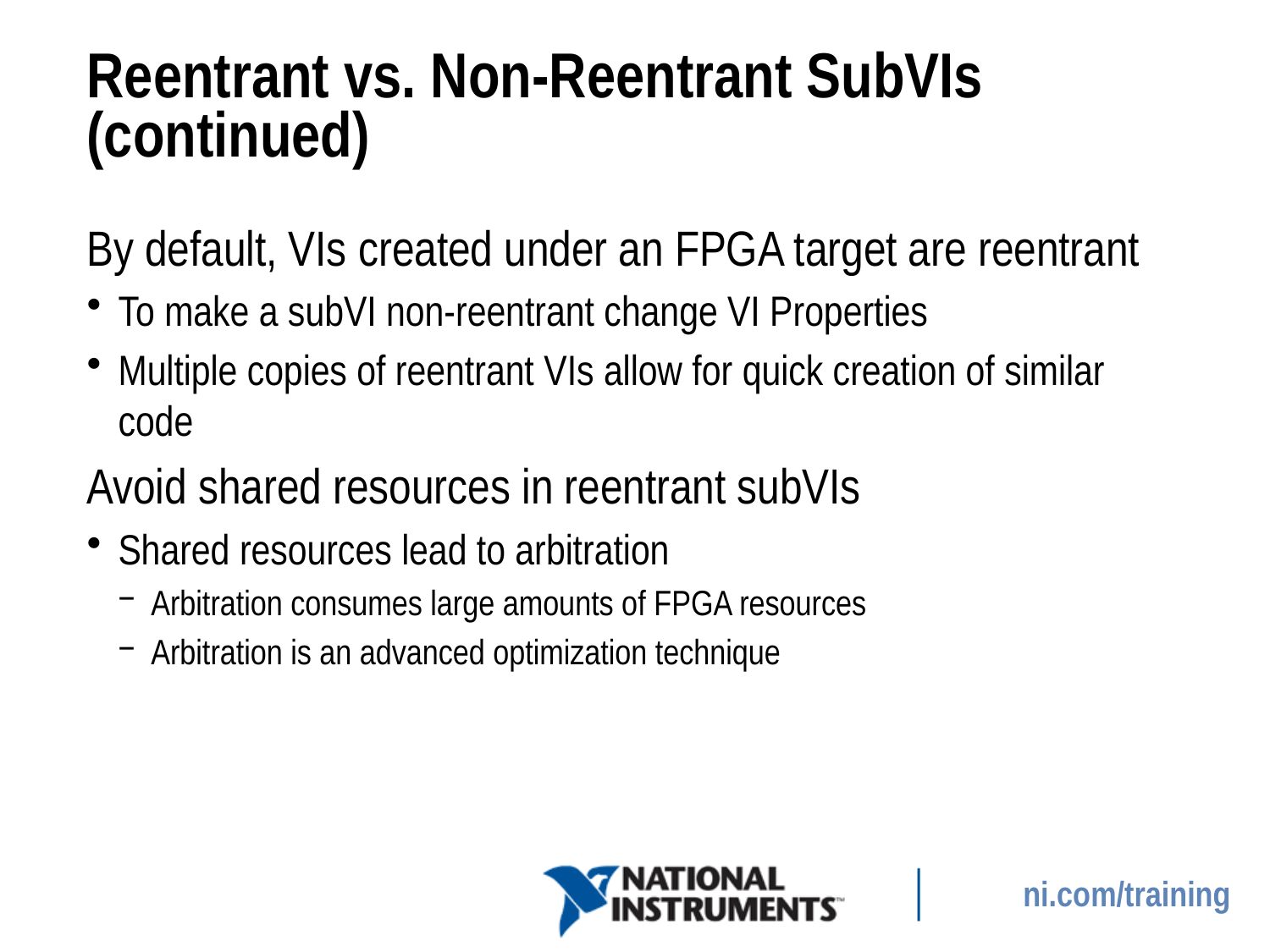

# Reentrant vs. Non-Reentrant SubVIs (continued)
By default, VIs created under an FPGA target are reentrant
To make a subVI non-reentrant change VI Properties
Multiple copies of reentrant VIs allow for quick creation of similar code
Avoid shared resources in reentrant subVIs
Shared resources lead to arbitration
Arbitration consumes large amounts of FPGA resources
Arbitration is an advanced optimization technique